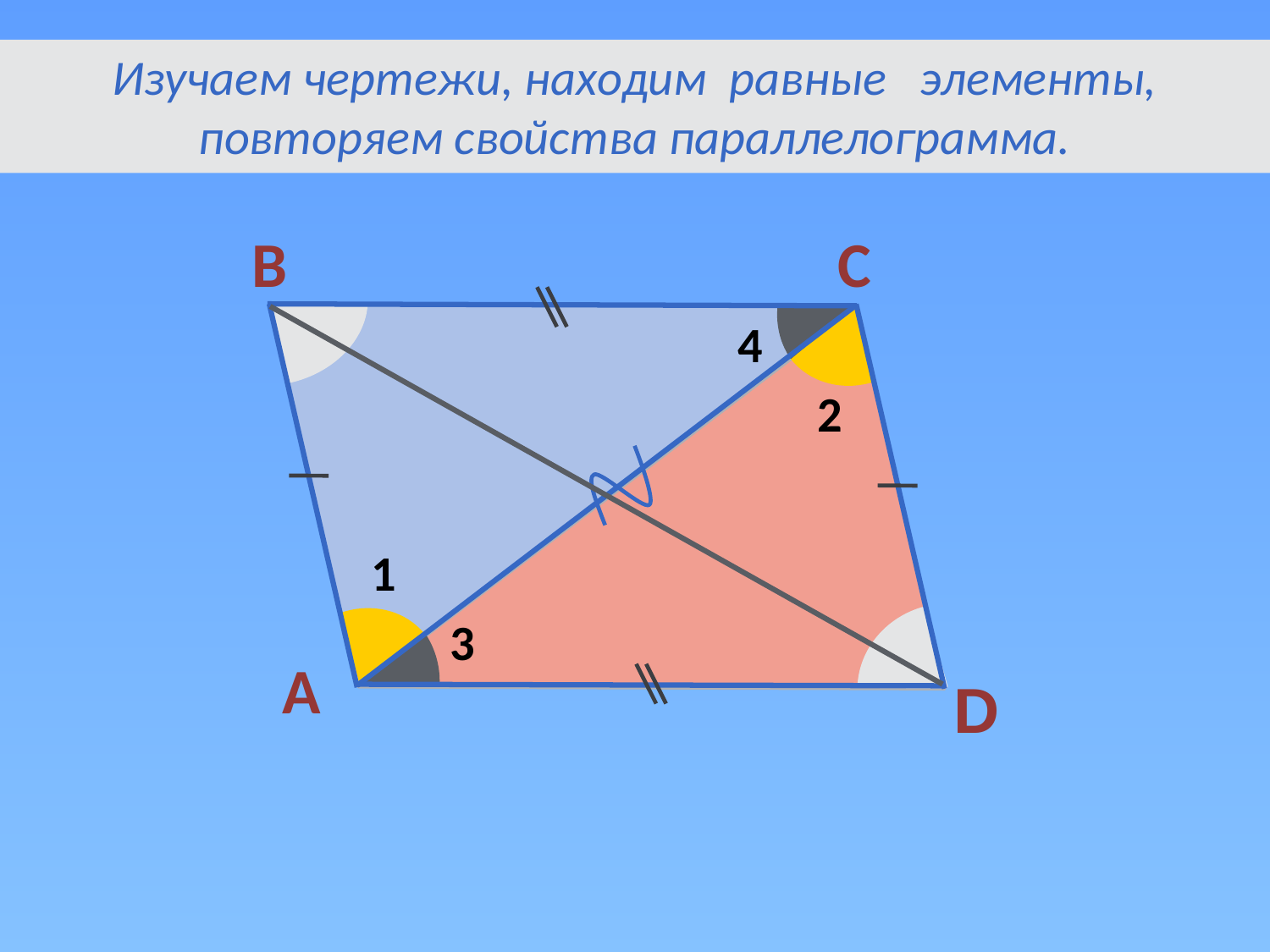

# Изучаем чертежи, находим  равные   элементы, повторяем свойства параллелограмма.

В
С

4
2

1

3

А
D